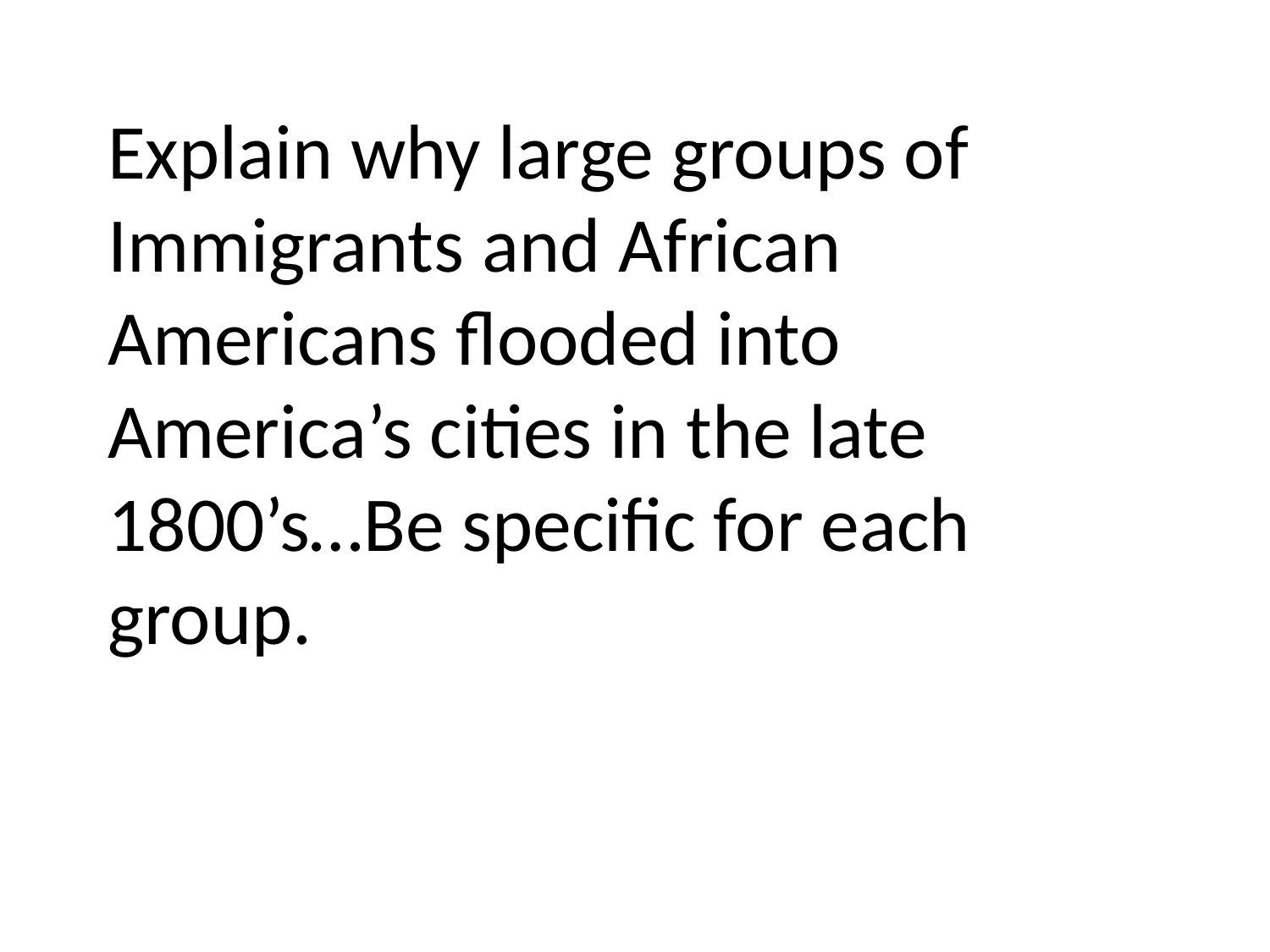

Explain why large groups of Immigrants and African Americans flooded into America’s cities in the late 1800’s…Be specific for each group.